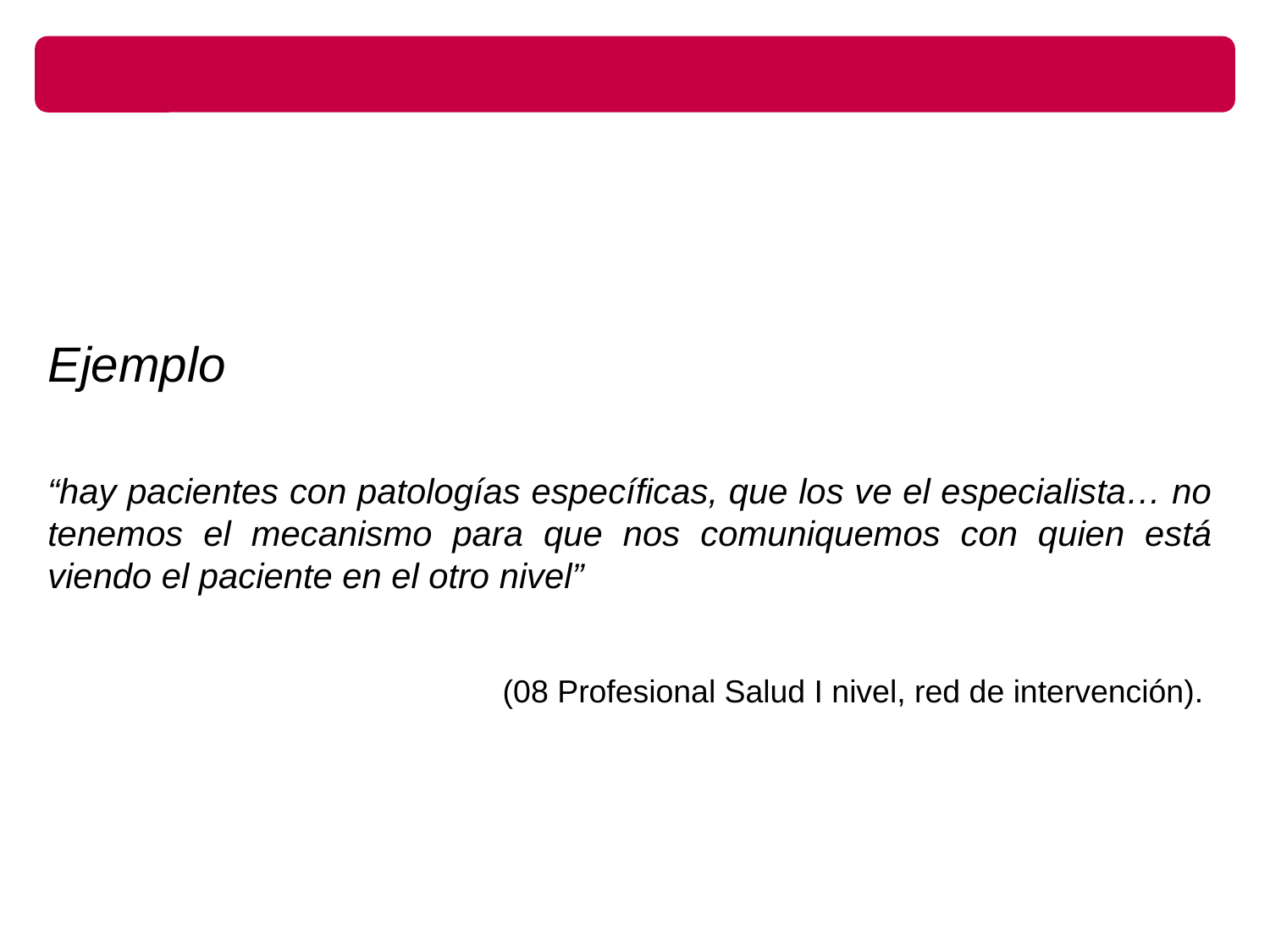

Ejemplo

“hay pacientes con patologías específicas, que los ve el especialista… no tenemos el mecanismo para que nos comuniquemos con quien está viendo el paciente en el otro nivel”

(08 Profesional Salud I nivel, red de intervención).